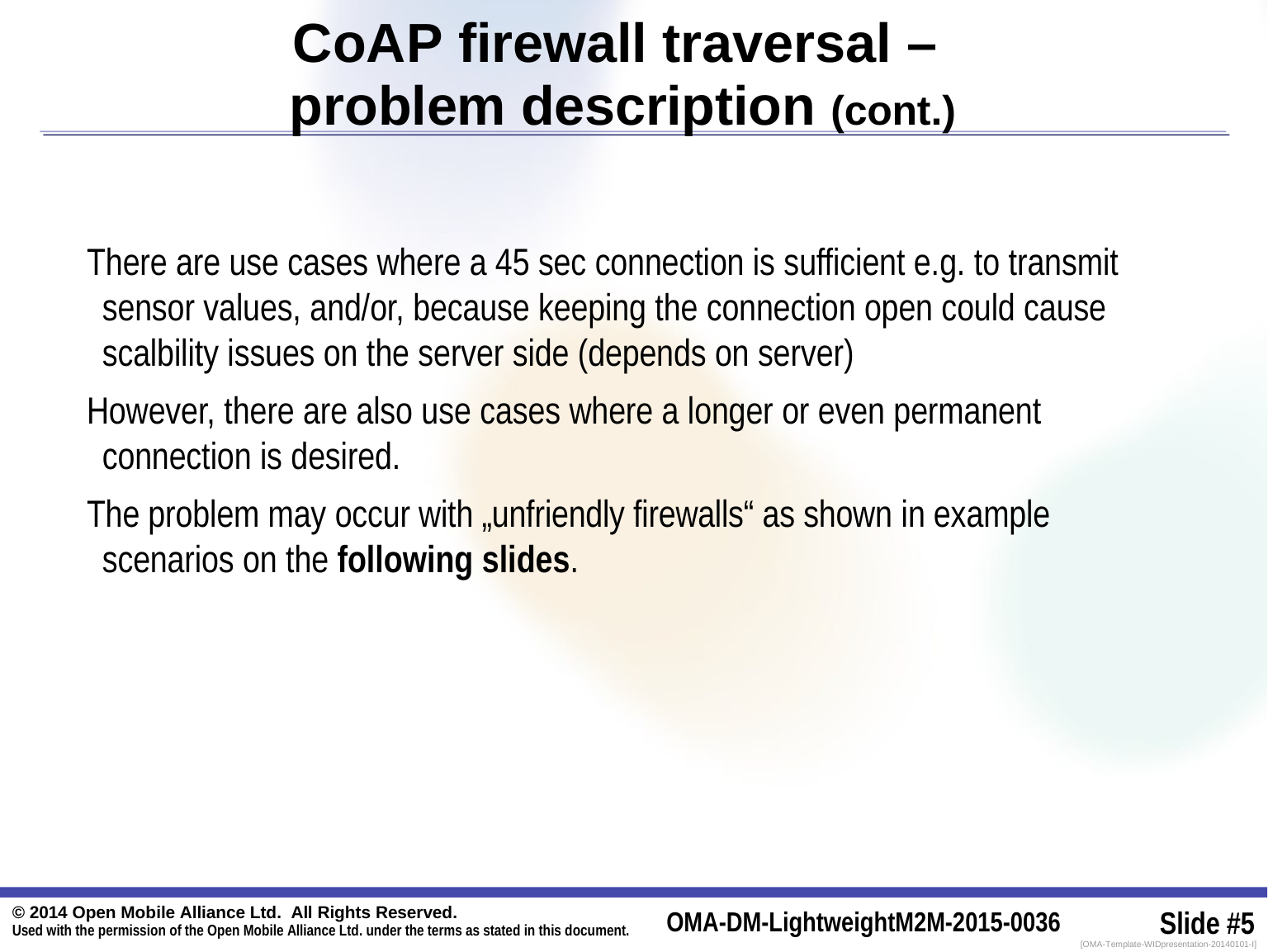

# CoAP firewall traversal – problem description (cont.)
There are use cases where a 45 sec connection is sufficient e.g. to transmit sensor values, and/or, because keeping the connection open could cause scalbility issues on the server side (depends on server)
However, there are also use cases where a longer or even permanent connection is desired.
The problem may occur with „unfriendly firewalls“ as shown in example scenarios on the following slides.

© 2014 Open Mobile Alliance Ltd.  All Rights Reserved.
Used with the permission of the Open Mobile Alliance Ltd. under the terms as stated in this document.
OMA-DM-LightweightM2M-2015-0036
Slide #5
[OMA-Template-WIDpresentation-20140101-I]